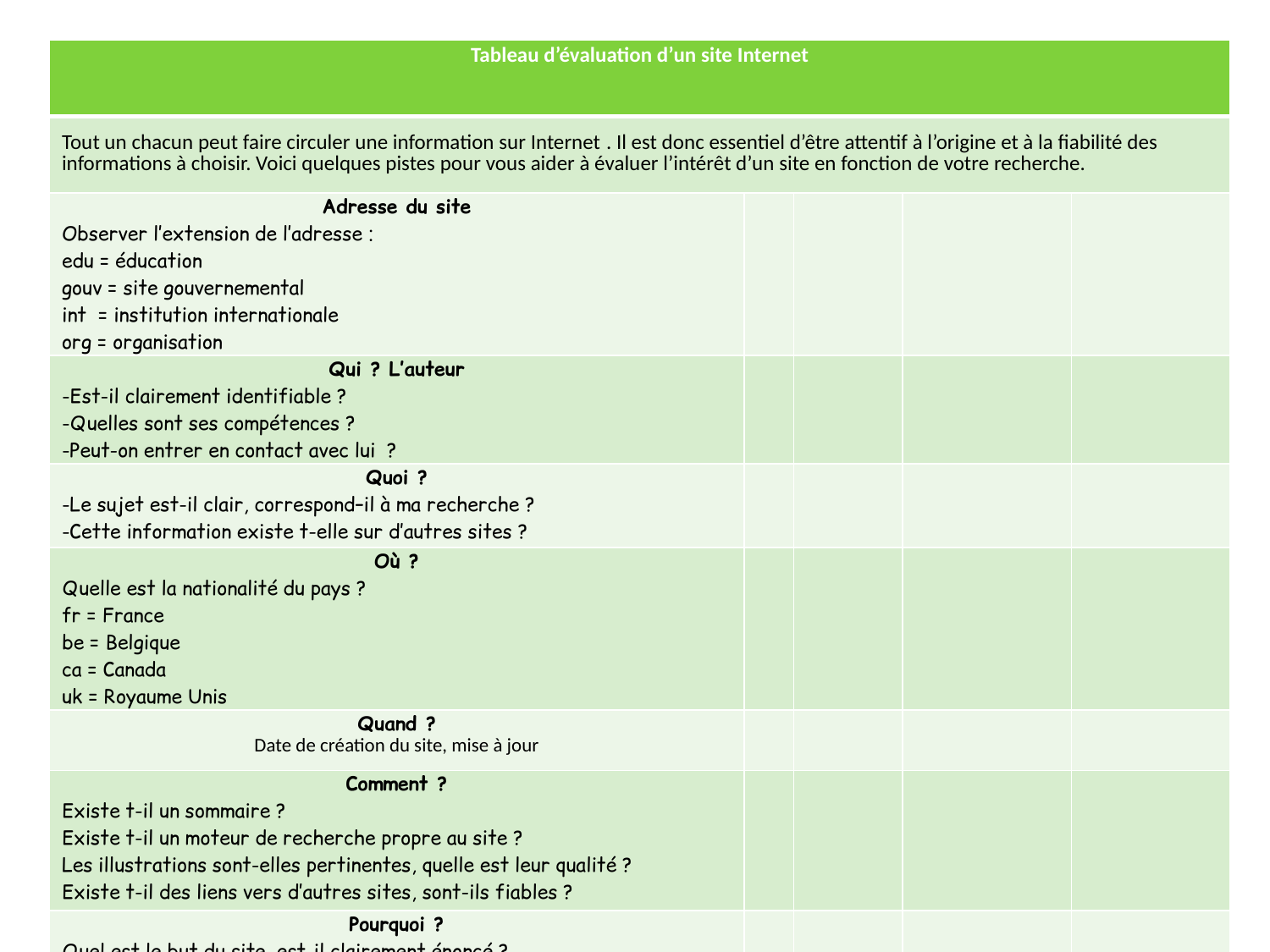

| Tableau d’évaluation d’un site Internet |  |  |  |  |
| --- | --- | --- | --- | --- |
| Tout un chacun peut faire circuler une information sur Internet . Il est donc essentiel d’être attentif à l’origine et à la fiabilité des informations à choisir. Voici quelques pistes pour vous aider à évaluer l’intérêt d’un site en fonction de votre recherche. |  |  |  |  |
| Adresse du site Observer l’extension de l’adresse : edu = éducation gouv = site gouvernemental int = institution internationale org = organisation |  |  |  |  |
| Qui ? L’auteur -Est-il clairement identifiable ? -Quelles sont ses compétences ? -Peut-on entrer en contact avec lui  ? |  |  |  |  |
| Quoi ? -Le sujet est-il clair, correspond–il à ma recherche ? -Cette information existe t-elle sur d’autres sites ? |  |  |  |  |
| Où ? Quelle est la nationalité du pays ? fr = France be = Belgique ca = Canada uk = Royaume Unis |  |  |  |  |
| Quand ? Date de création du site, mise à jour |  |  |  |  |
| Comment ? Existe t-il un sommaire ? Existe t-il un moteur de recherche propre au site ? Les illustrations sont-elles pertinentes, quelle est leur qualité ? Existe t-il des liens vers d’autres sites, sont-ils fiables ? |  |  |  |  |
| Pourquoi ? Quel est le but du site, est-il clairement énoncé ? L’information est-elle gratuite, y a t-il de la publicité ? |  |  |  |  |